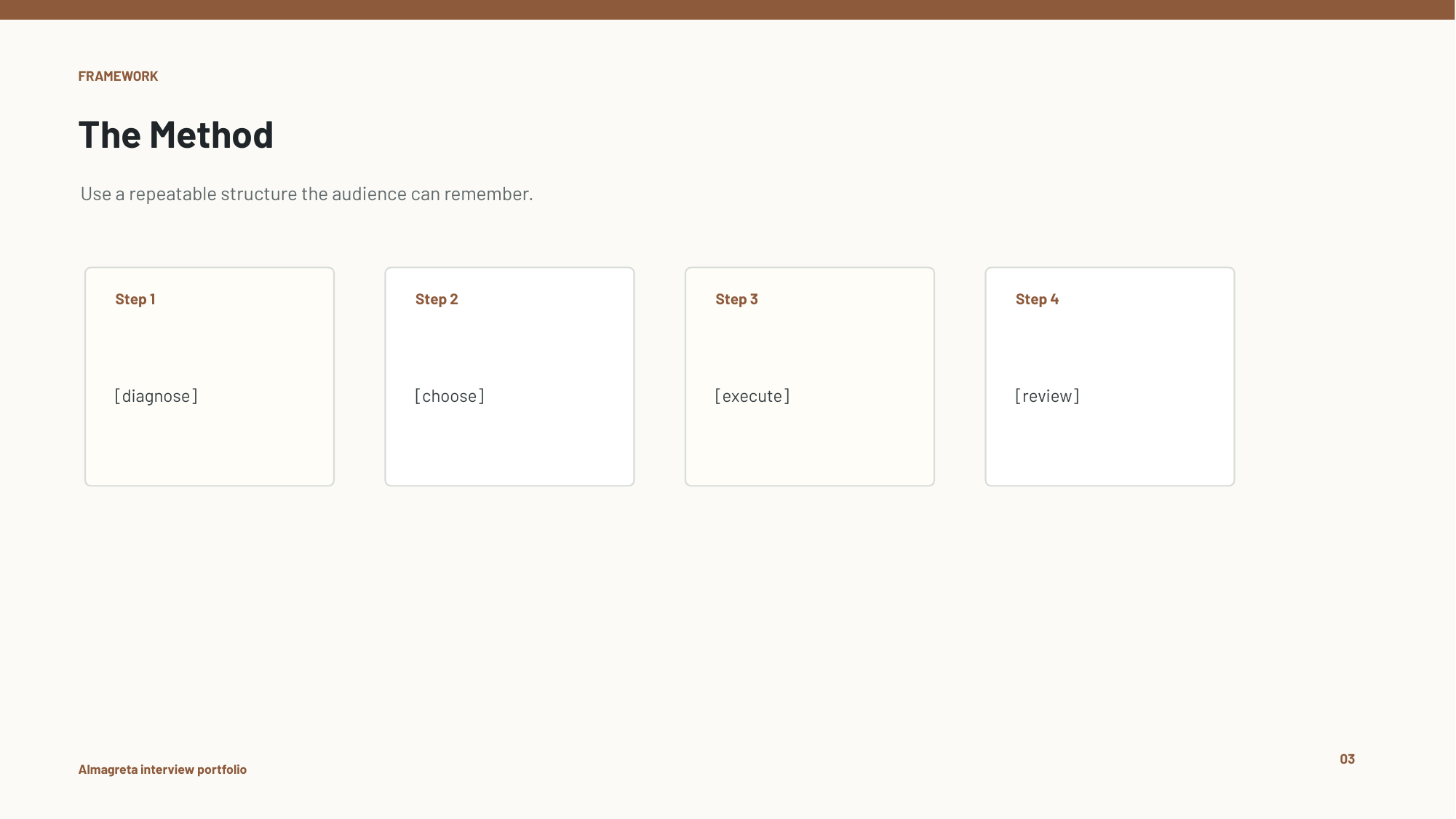

FRAMEWORK
The Method
Use a repeatable structure the audience can remember.

Step 1
Step 2
Step 3
Step 4
[diagnose]
[choose]
[execute]
[review]
03
Almagreta interview portfolio